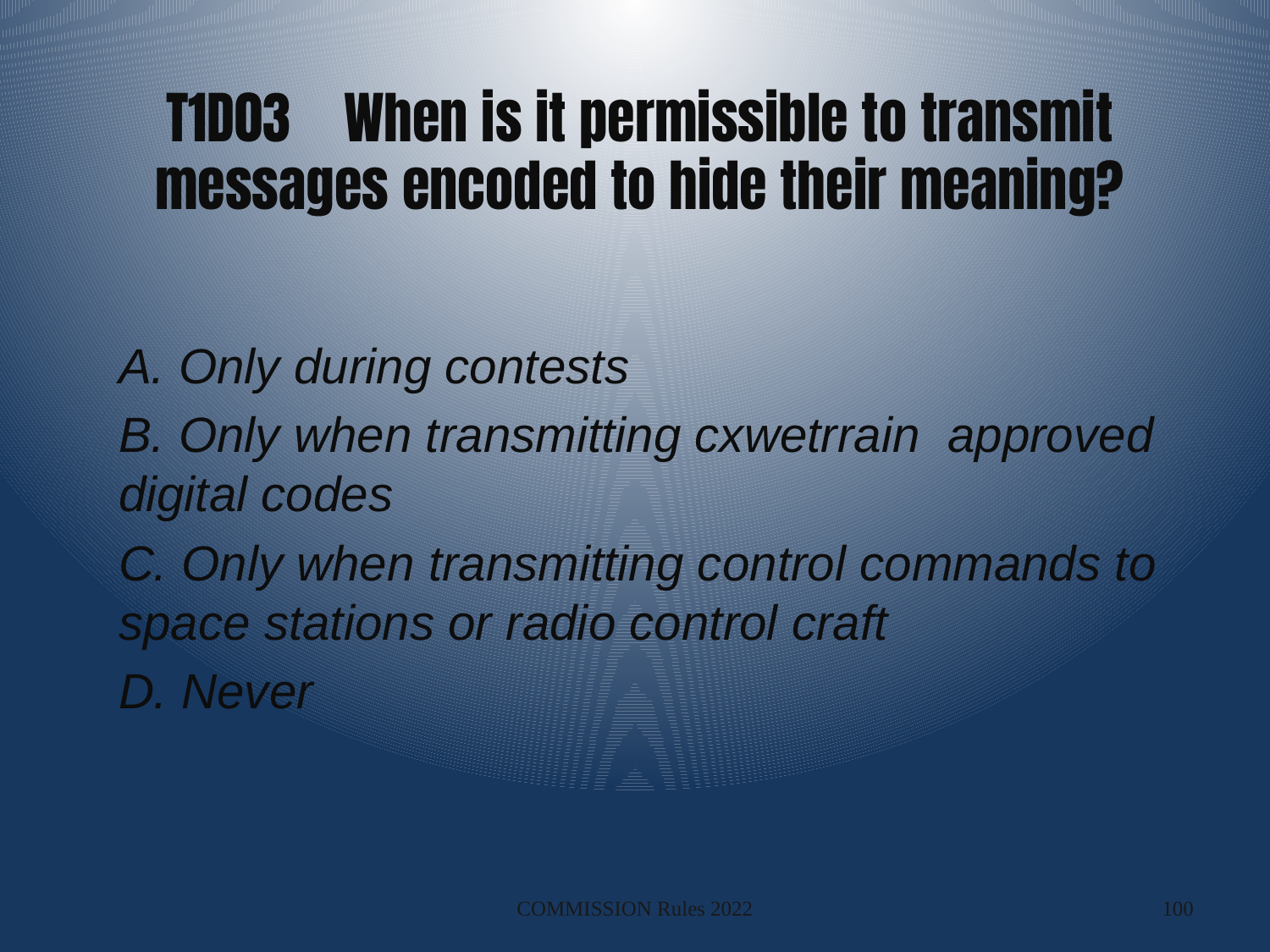

# T1D03    When is it permissible to transmit messages encoded to hide their meaning?
A. Only during contests
B. Only when transmitting cxwetrrain  approved digital codes
C. Only when transmitting control commands to space stations or radio control craft
D. Never
COMMISSION Rules 2022
100